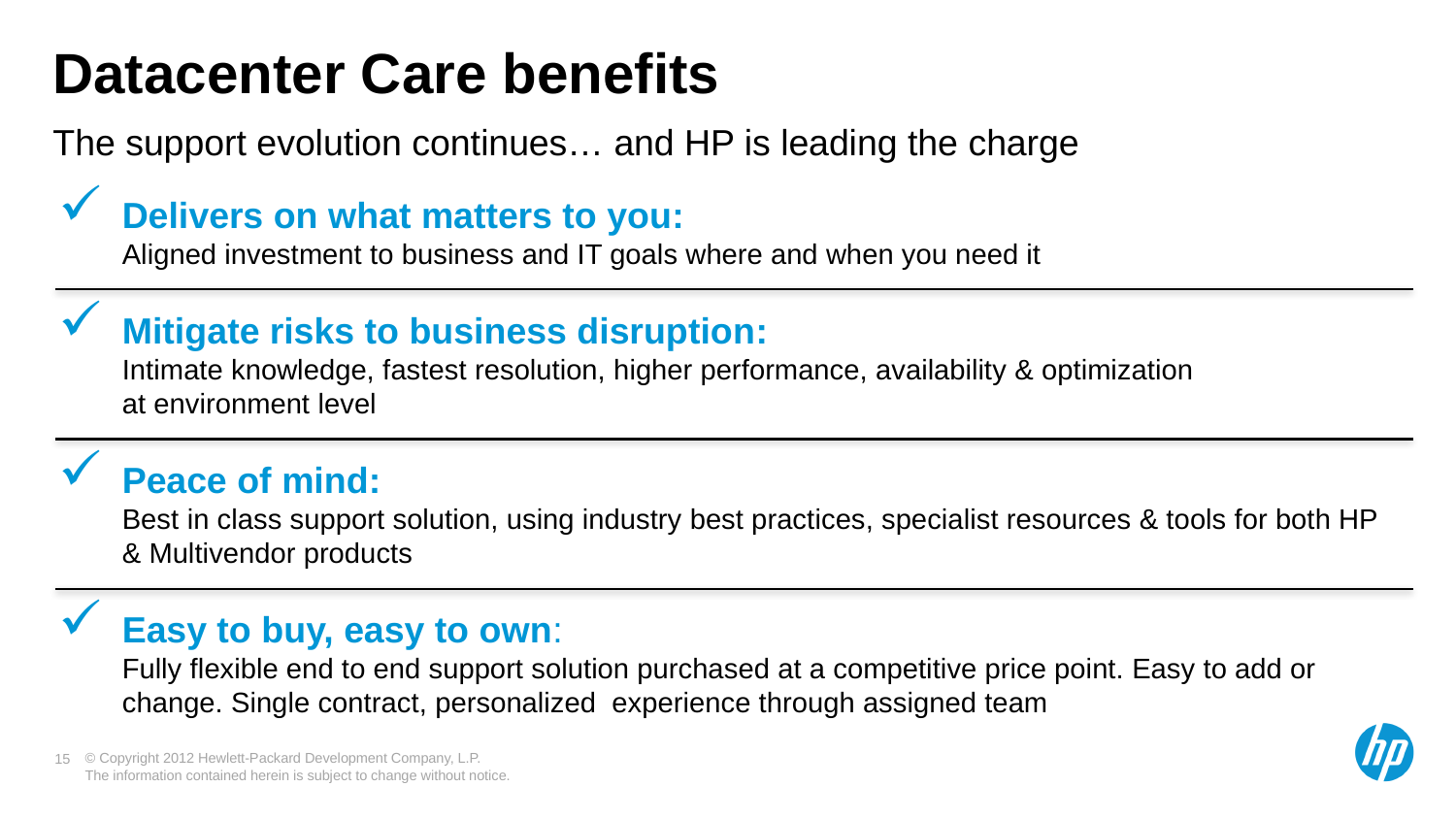

# Datacenter Care benefits
The support evolution continues… and HP is leading the charge
Delivers on what matters to you:
Aligned investment to business and IT goals where and when you need it
Mitigate risks to business disruption:
Intimate knowledge, fastest resolution, higher performance, availability & optimization
at environment level
Peace of mind:
Best in class support solution, using industry best practices, specialist resources & tools for both HP & Multivendor products
Easy to buy, easy to own:
Fully flexible end to end support solution purchased at a competitive price point. Easy to add or change. Single contract, personalized  experience through assigned team